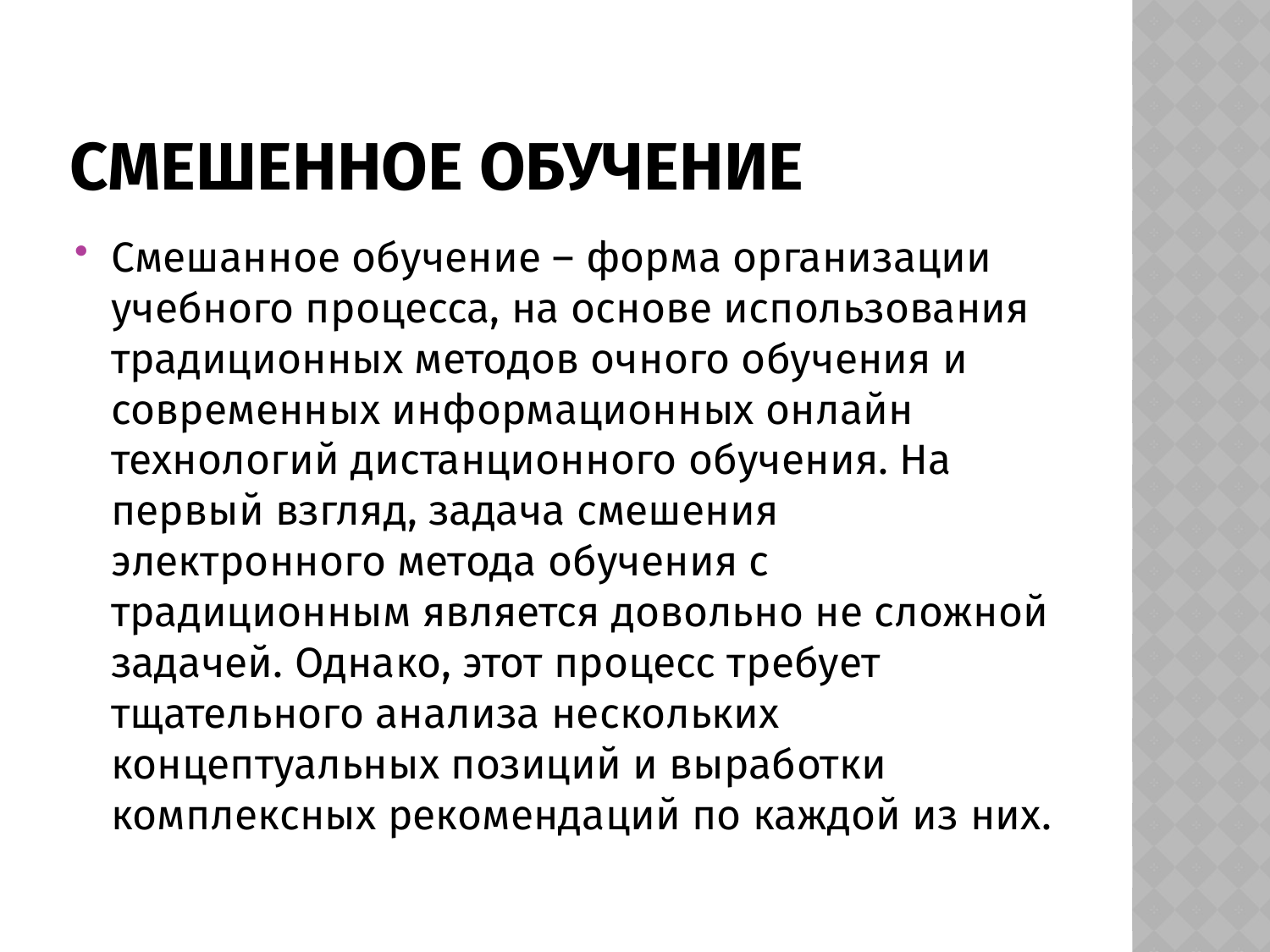

# Смешенное обучение
Смешанное обучение – форма организации учебного процесса, на основе использования традиционных методов очного обучения и современных информационных онлайн технологий дистанционного обучения. На первый взгляд, задача смешения электронного метода обучения с традиционным является довольно не сложной задачей. Однако, этот процесс требует тщательного анализа нескольких концептуальных позиций и выработки комплексных рекомендаций по каждой из них.